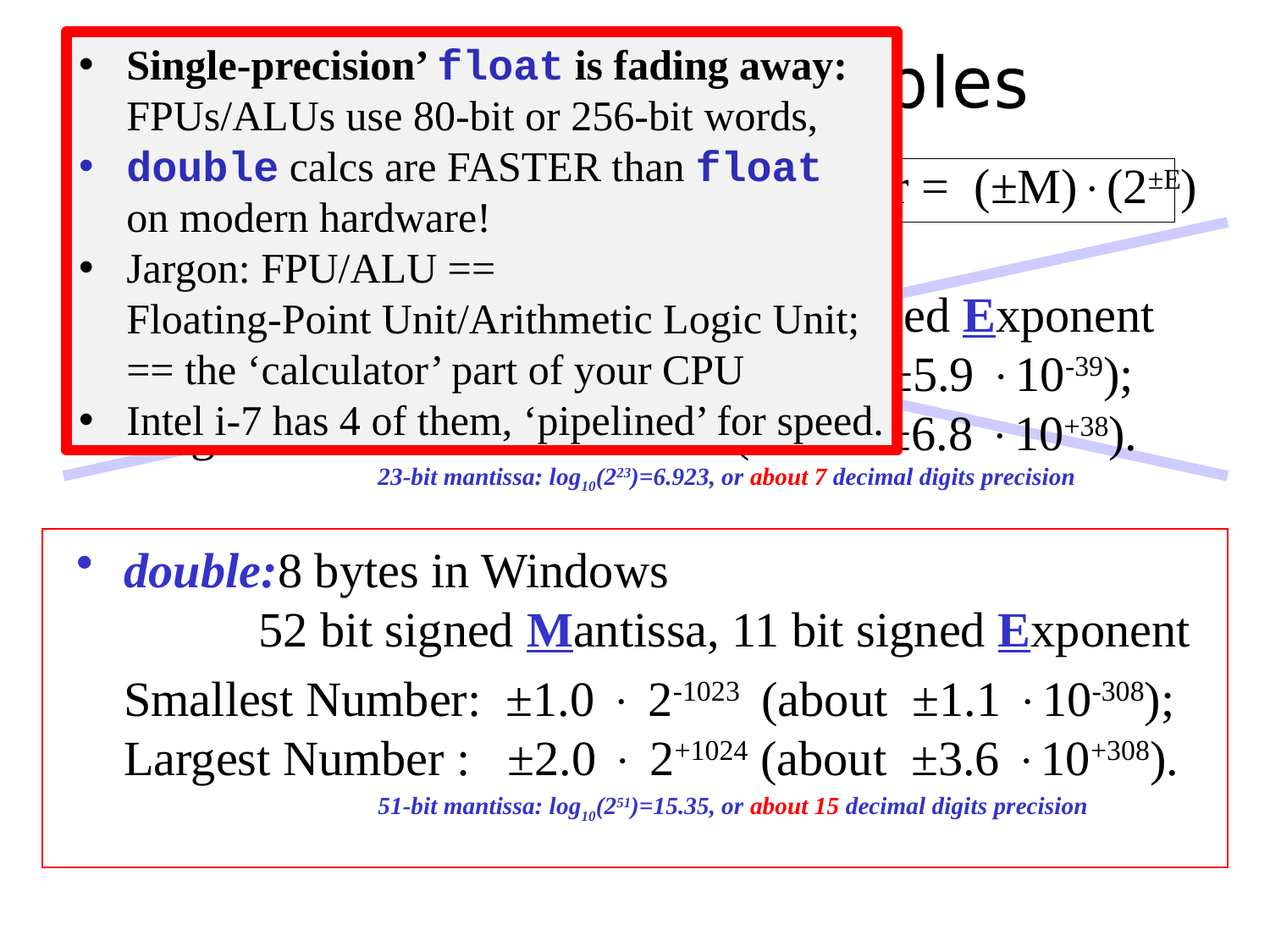

# Basic Types of Variables
Single-precision’ float is fading away:
FPUs/ALUs use 80-bit or 256-bit words,
double calcs are FASTER than float
on modern hardware!
Jargon: FPU/ALU ==
Floating-Point Unit/Arithmetic Logic Unit;
== the ‘calculator’ part of your CPU
Intel i-7 has 4 of them, ‘pipelined’ for speed.
				Floating Pt. Number =  (±M)⋅(2±E)
float: 4 bytes in Windows
          24 bit signed Mantissa, 8 bit signed Exponent
Smallest Number: ±1.0 ⋅ 2-127   (about  ±5.9 ⋅10-39);
Largest Number:   ±2.0 ⋅ 2+128 (about  ±6.8 ⋅10+38).
		23-bit mantissa: log10(223)=6.923, or about 7 decimal digits precision

double:8 bytes in Windows
           52 bit signed Mantissa, 11 bit signed Exponent
	Smallest Number:  ±1.0 ⋅ 2-1023   (about  ±1.1 ⋅10-308);
Largest Number :   ±2.0 ⋅ 2+1024 (about  ±3.6 ⋅10+308).
			51-bit mantissa: log10(251)=15.35, or about 15 decimal digits precision